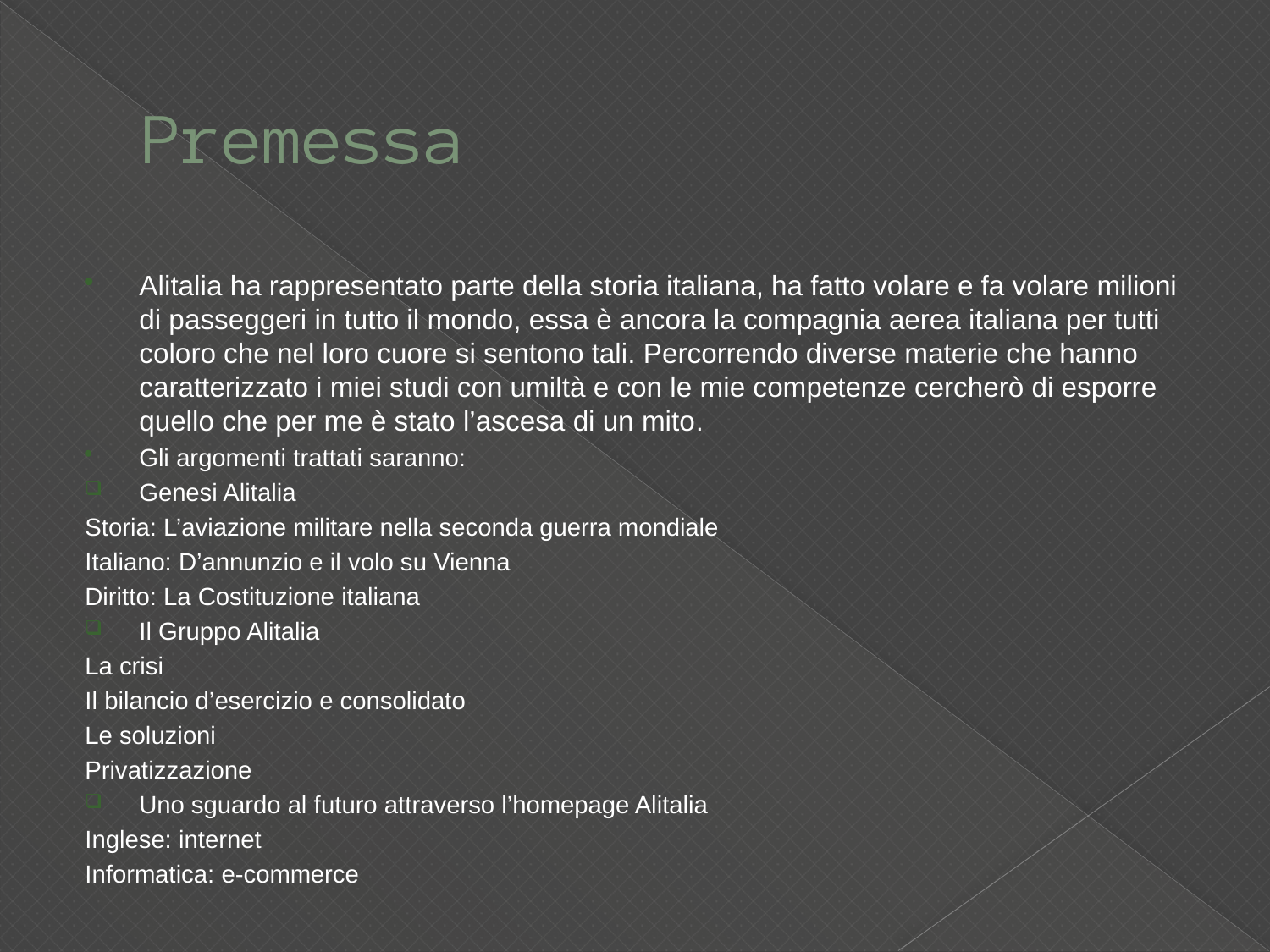

# Premessa
Alitalia ha rappresentato parte della storia italiana, ha fatto volare e fa volare milioni di passeggeri in tutto il mondo, essa è ancora la compagnia aerea italiana per tutti coloro che nel loro cuore si sentono tali. Percorrendo diverse materie che hanno caratterizzato i miei studi con umiltà e con le mie competenze cercherò di esporre quello che per me è stato l’ascesa di un mito.
Gli argomenti trattati saranno:
Genesi Alitalia
Storia: L’aviazione militare nella seconda guerra mondiale
Italiano: D’annunzio e il volo su Vienna
Diritto: La Costituzione italiana
Il Gruppo Alitalia
La crisi
Il bilancio d’esercizio e consolidato
Le soluzioni
Privatizzazione
Uno sguardo al futuro attraverso l’homepage Alitalia
Inglese: internet
Informatica: e-commerce